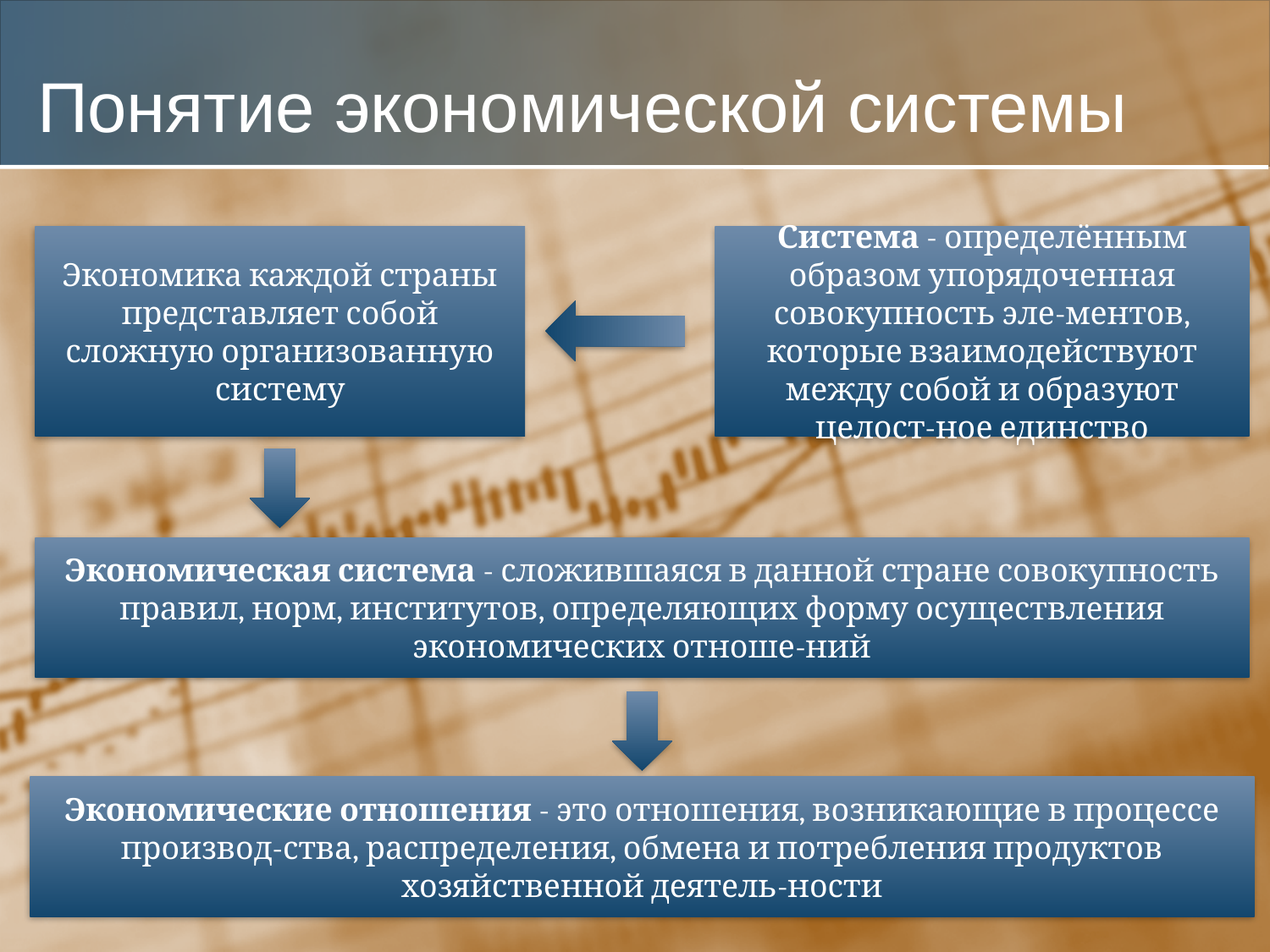

# Понятие экономической системы
Экономика каждой страны представляет собой сложную организованную систему
Система - определённым образом упорядоченная совокупность эле-ментов, которые взаимодействуют между собой и образуют целост-ное единство

Экономическая система - сложившаяся в данной стране совокупность правил, норм, институтов, определяющих форму осуществления экономических отноше-ний

Экономические отношения - это отношения, возникающие в процессе производ-ства, распределения, обмена и потребления продуктов хозяйственной деятель-ности